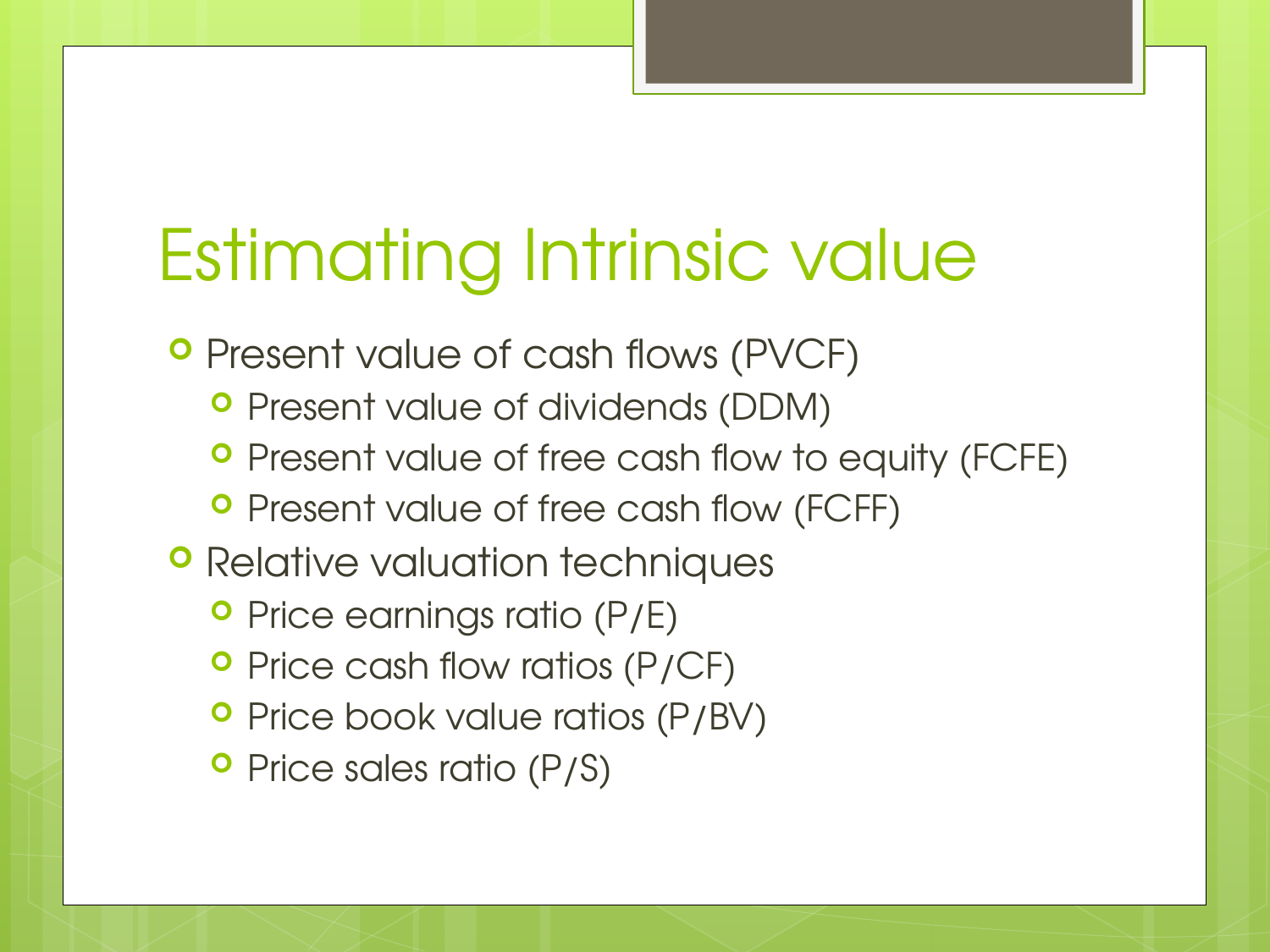

# Estimating Intrinsic value
Present value of cash flows (PVCF)
Present value of dividends (DDM)
Present value of free cash flow to equity (FCFE)
Present value of free cash flow (FCFF)
Relative valuation techniques
Price earnings ratio (P/E)
Price cash flow ratios (P/CF)
Price book value ratios (P/BV)
Price sales ratio (P/S)